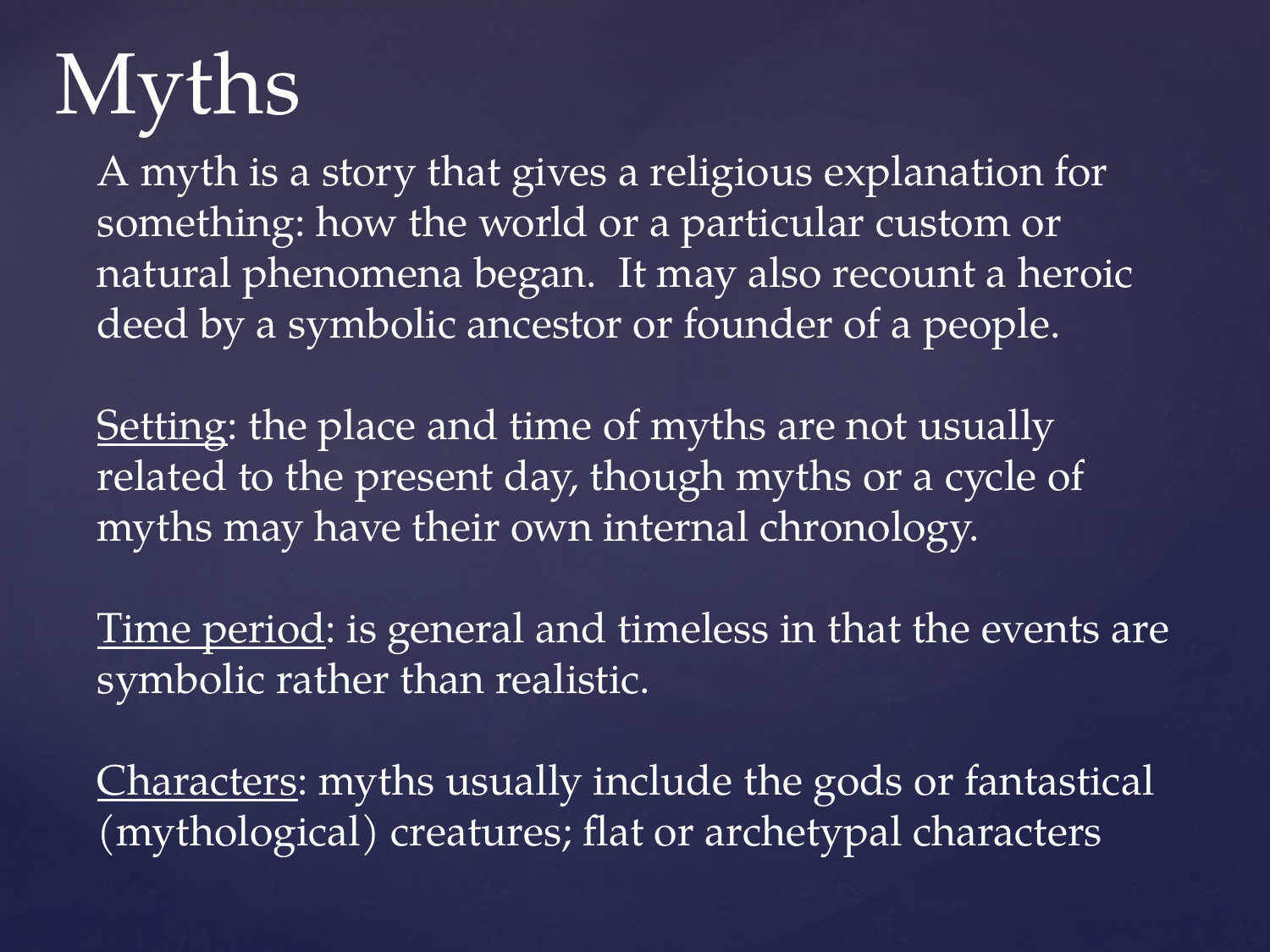

# Myths
A myth is a story that gives a religious explanation for something: how the world or a particular custom or natural phenomena began.  It may also recount a heroic deed by a symbolic ancestor or founder of a people.

Setting: the place and time of myths are not usually related to the present day, though myths or a cycle of myths may have their own internal chronology.

Time period: is general and timeless in that the events are symbolic rather than realistic.

Characters: myths usually include the gods or fantastical (mythological) creatures; flat or archetypal characters